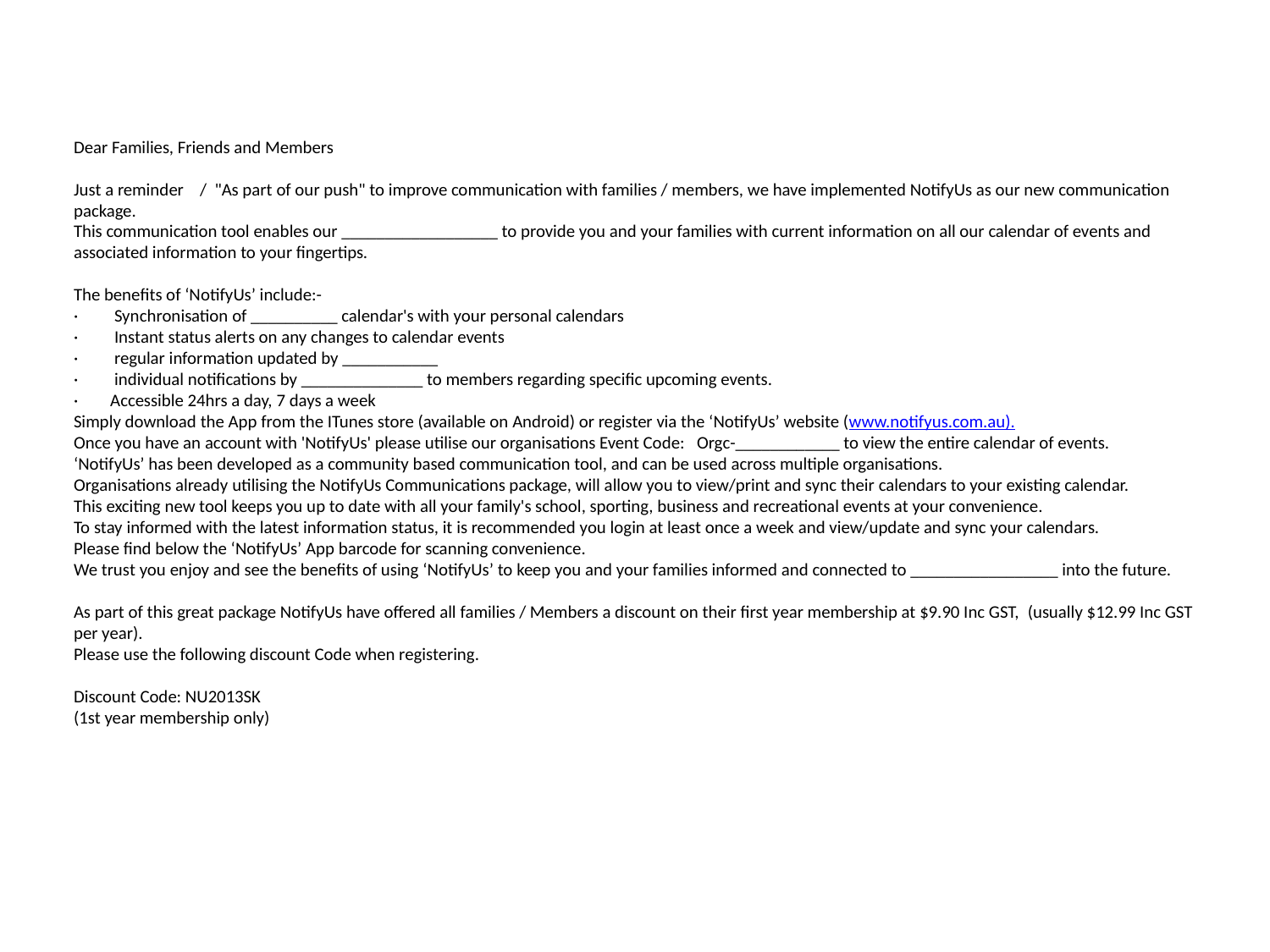

Dear Families, Friends and Members

Just a reminder    /  "As part of our push" to improve communication with families / members, we have implemented NotifyUs as our new communication package.
This communication tool enables our __________________ to provide you and your families with current information on all our calendar of events and associated information to your fingertips.

The benefits of ‘NotifyUs’ include:-
·         Synchronisation of __________ calendar's with your personal calendars
·         Instant status alerts on any changes to calendar events
·         regular information updated by ___________
·         individual notifications by ______________ to members regarding specific upcoming events.
·        Accessible 24hrs a day, 7 days a week
Simply download the App from the ITunes store (available on Android) or register via the ‘NotifyUs’ website (www.notifyus.com.au).
Once you have an account with 'NotifyUs' please utilise our organisations Event Code:   Orgc-____________ to view the entire calendar of events.
‘NotifyUs’ has been developed as a community based communication tool, and can be used across multiple organisations.
Organisations already utilising the NotifyUs Communications package, will allow you to view/print and sync their calendars to your existing calendar.
This exciting new tool keeps you up to date with all your family's school, sporting, business and recreational events at your convenience.
To stay informed with the latest information status, it is recommended you login at least once a week and view/update and sync your calendars.
Please find below the ‘NotifyUs’ App barcode for scanning convenience.
We trust you enjoy and see the benefits of using ‘NotifyUs’ to keep you and your families informed and connected to _________________ into the future.

As part of this great package NotifyUs have offered all families / Members a discount on their first year membership at $9.90 Inc GST,  (usually $12.99 Inc GST per year).
Please use the following discount Code when registering.

Discount Code: NU2013SK
(1st year membership only)